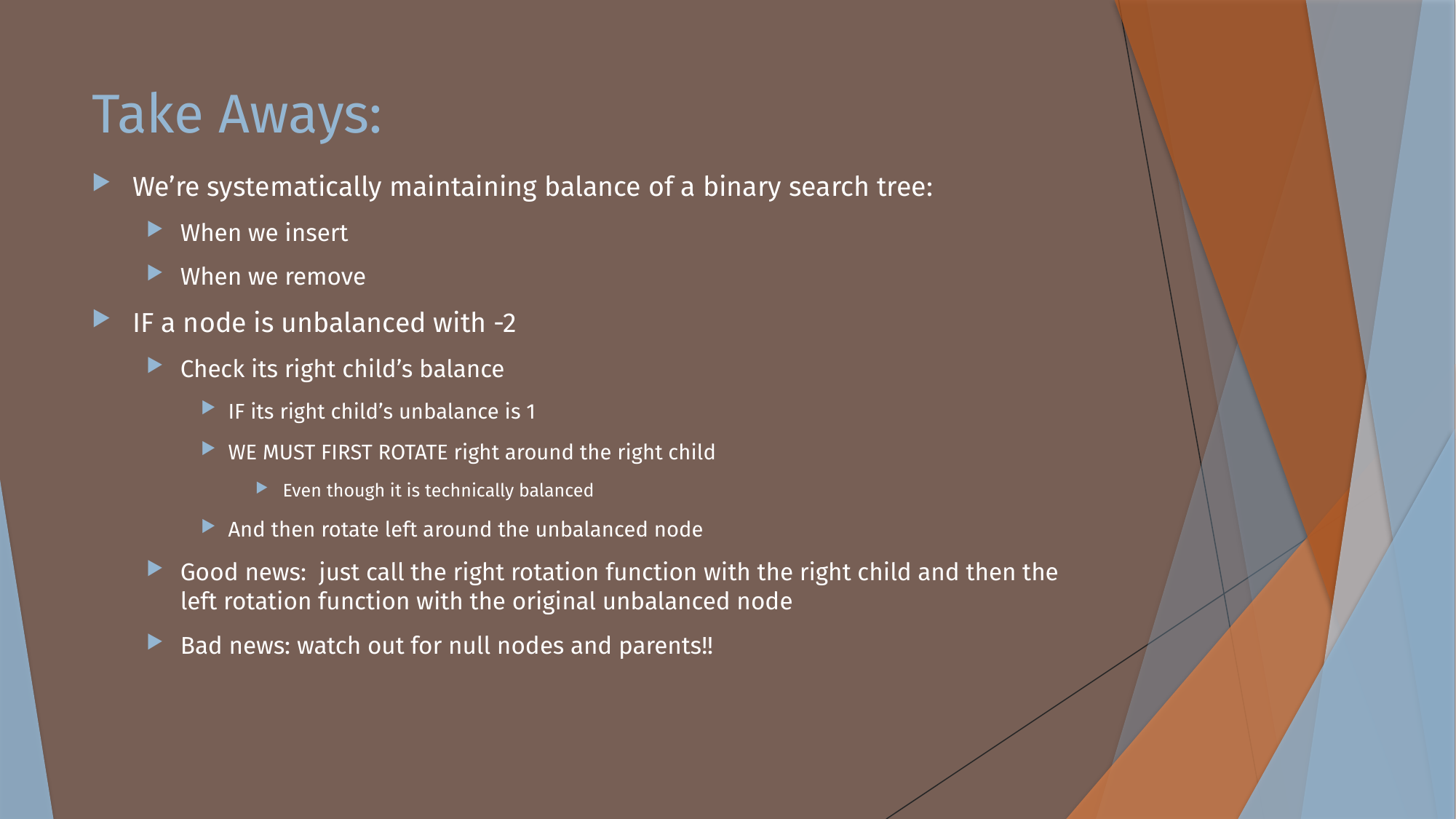

# Take Aways:
We’re systematically maintaining balance of a binary search tree:
When we insert
When we remove
IF a node is unbalanced with -2
Check its right child’s balance
IF its right child’s unbalance is 1
WE MUST FIRST ROTATE right around the right child
Even though it is technically balanced
And then rotate left around the unbalanced node
Good news:  just call the right rotation function with the right child and then the left rotation function with the original unbalanced node
Bad news: watch out for null nodes and parents!!